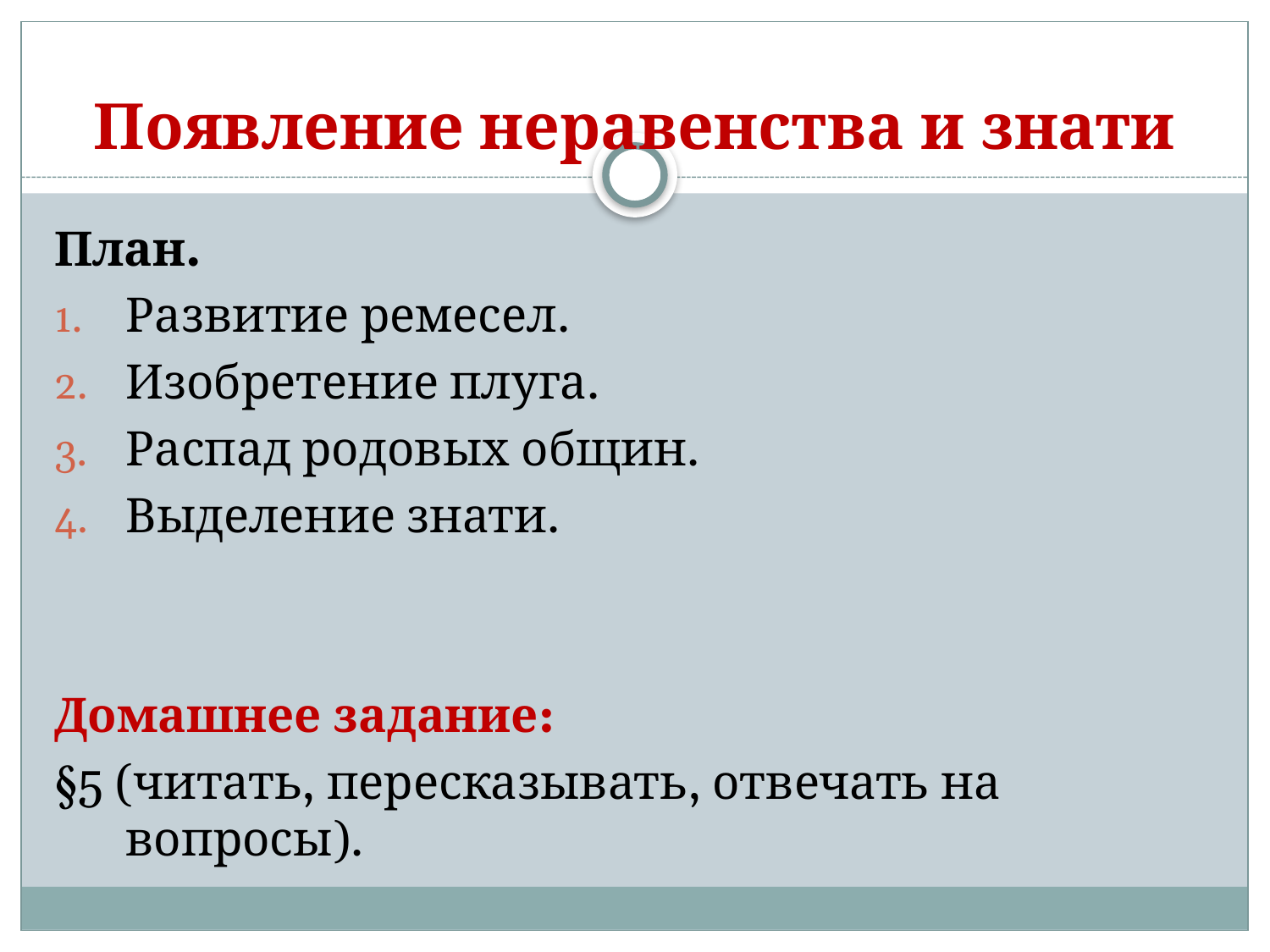

# Появление неравенства и знати
План.
Развитие ремесел.
Изобретение плуга.
Распад родовых общин.
Выделение знати.

Домашнее задание:
§5 (читать, пересказывать, отвечать на вопросы).